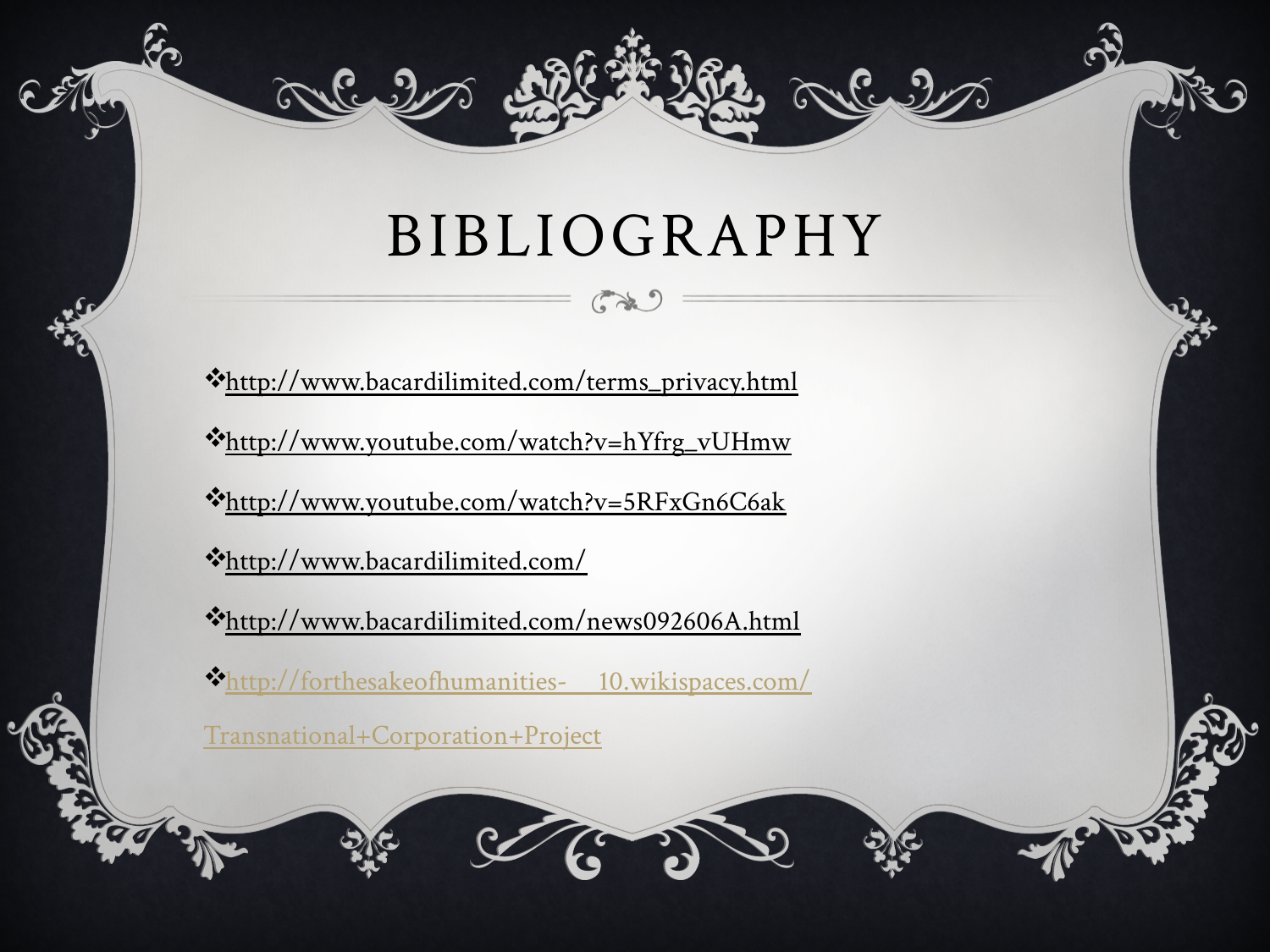

# BIBLIOGRAPHY
http://www.bacardilimited.com/terms_privacy.html
http://www.youtube.com/watch?v=hYfrg_vUHmw
http://www.youtube.com/watch?v=5RFxGn6C6ak
http://www.bacardilimited.com/
http://www.bacardilimited.com/news092606A.html
http://forthesakeofhumanities-     10.wikispaces.com/Transnational+Corporation+Project